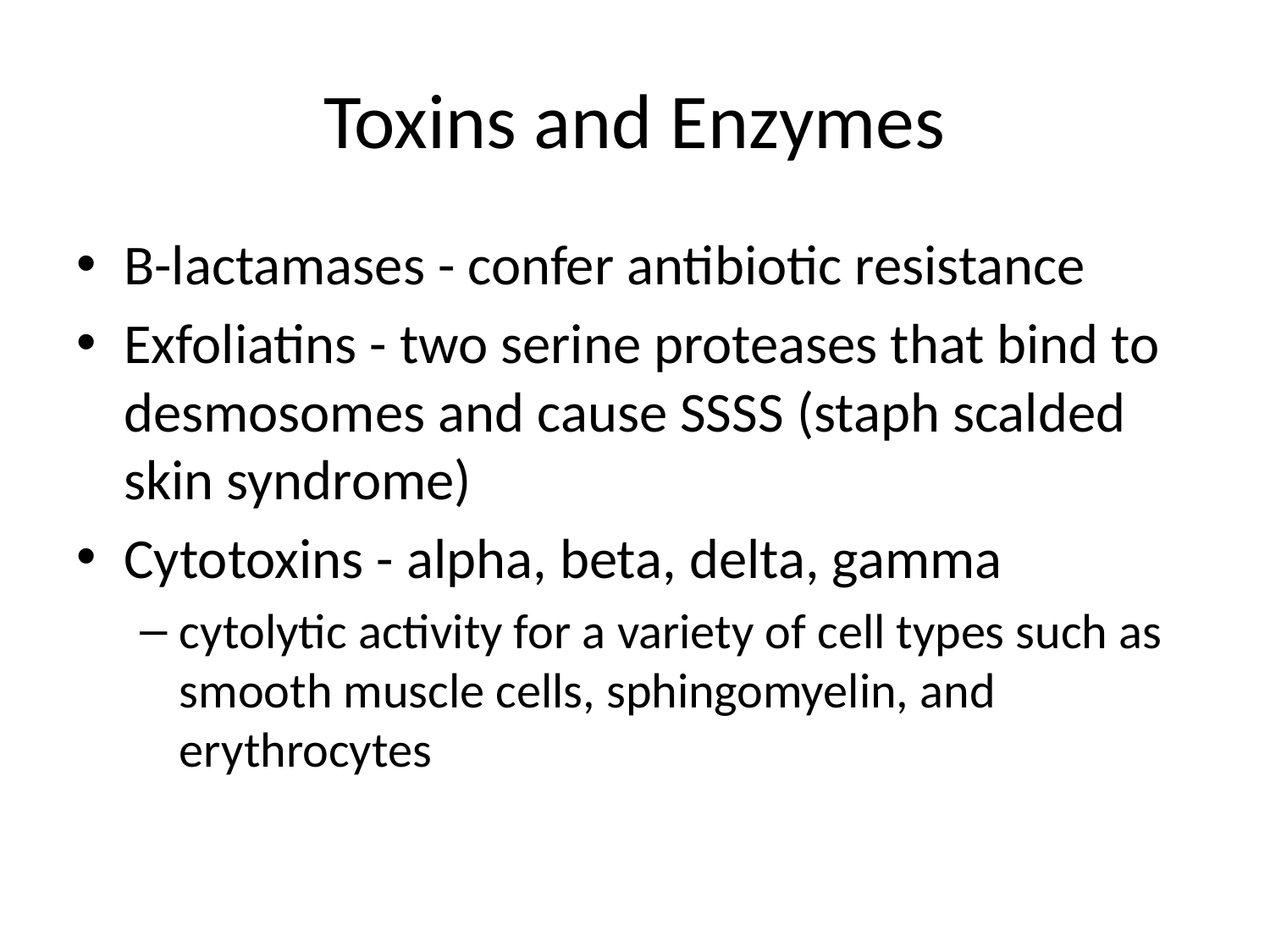

# Toxins and Enzymes
B-lactamases - confer antibiotic resistance
Exfoliatins - two serine proteases that bind to desmosomes and cause SSSS (staph scalded skin syndrome)
Cytotoxins - alpha, beta, delta, gamma
cytolytic activity for a variety of cell types such as smooth muscle cells, sphingomyelin, and erythrocytes